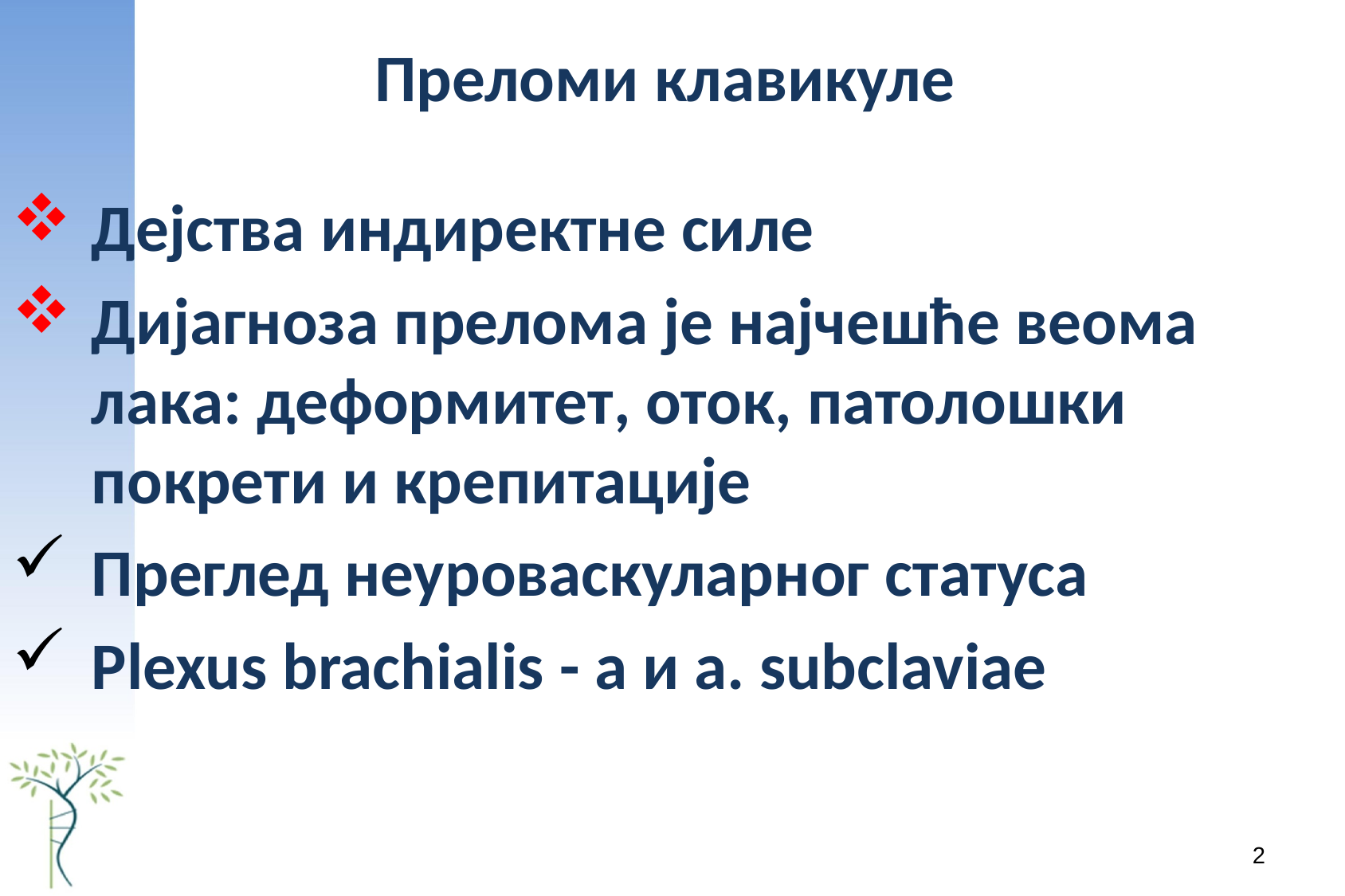

# Преломи клавикуле
Дејства индиректне силе
Дијагноза прелома је најчешће веома лака: деформитет, оток, патолошки покрети и крепитације
Преглед неуроваскуларног статуса
Plexus brachialis - а и а. subclaviae
2